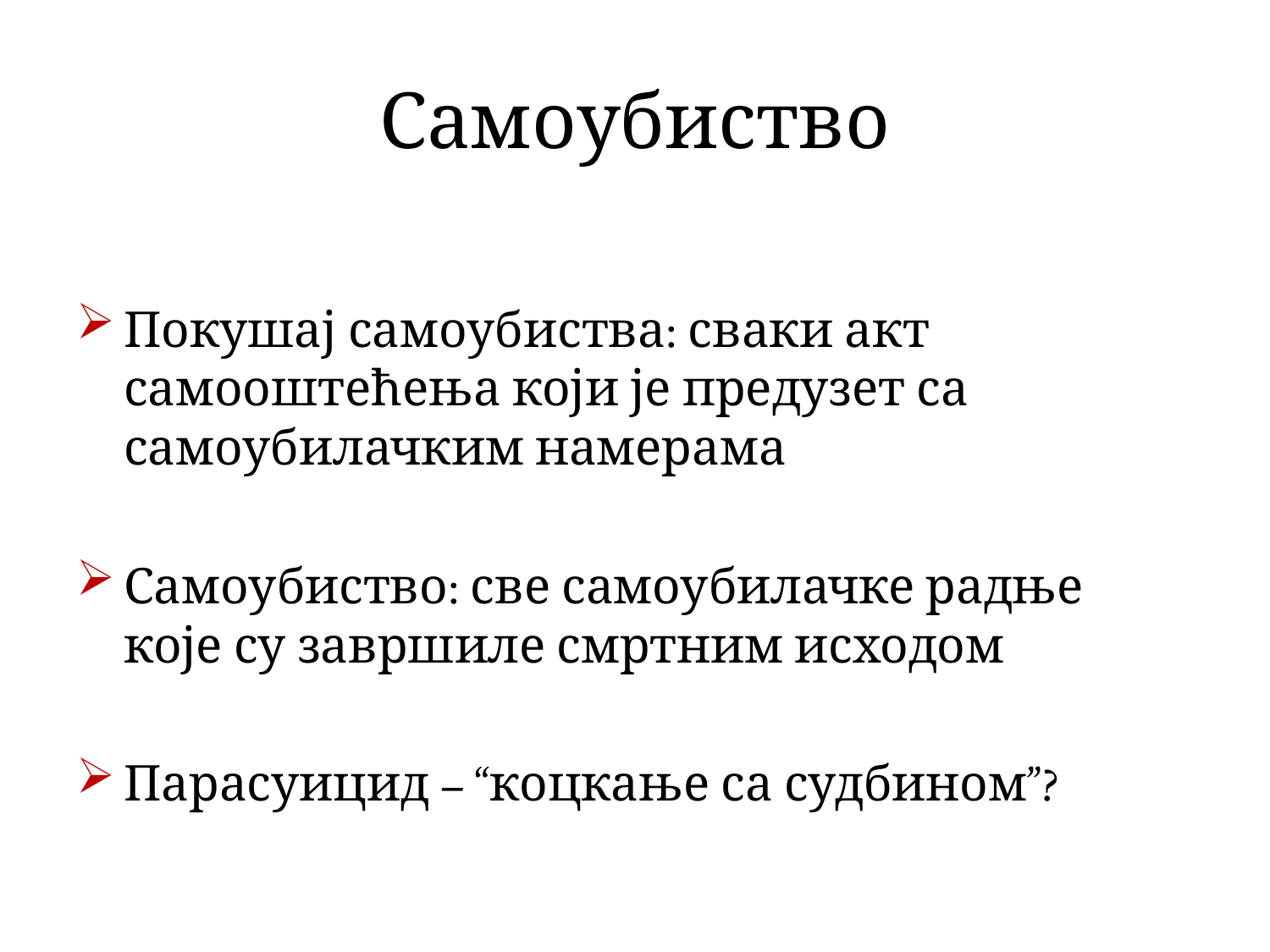

# Самоубиство

Покушај самоубиства: сваки акт самооштећења који је предузет са самоубилачким намерама

Самоубиство: све самоубилачке радње које су завршиле смртним исходом

Парасуицид – “коцкање са судбином”?